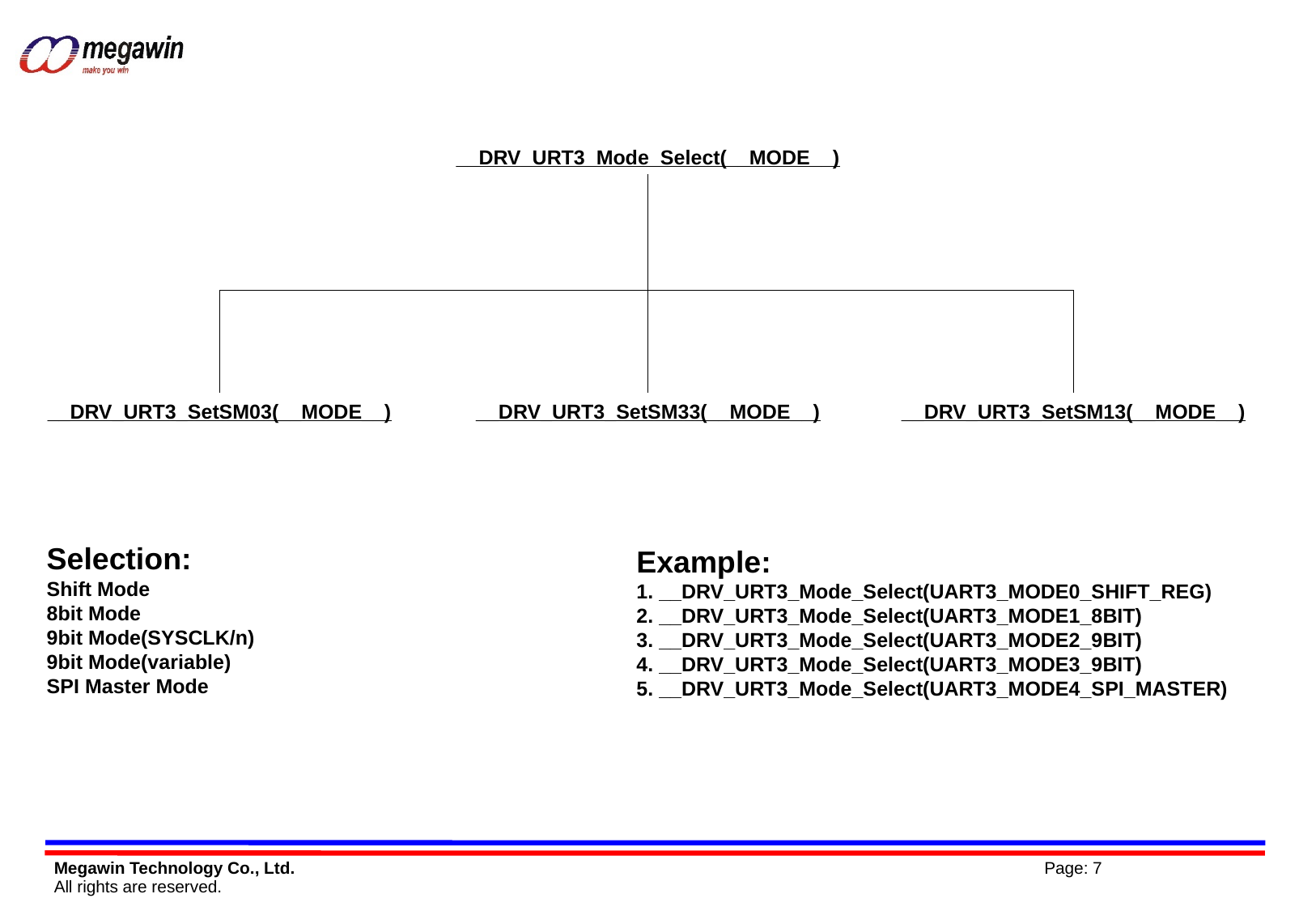

__DRV_URT3_Mode_Select(__MODE__)
__DRV_URT3_SetSM33(__MODE__)
__DRV_URT3_SetSM13(__MODE__)
__DRV_URT3_SetSM03(__MODE__)
Selection:
Shift Mode
8bit Mode
9bit Mode(SYSCLK/n)
9bit Mode(variable)
SPI Master Mode
Example:
1. __DRV_URT3_Mode_Select(UART3_MODE0_SHIFT_REG)
2. __DRV_URT3_Mode_Select(UART3_MODE1_8BIT)
3. __DRV_URT3_Mode_Select(UART3_MODE2_9BIT)
4. __DRV_URT3_Mode_Select(UART3_MODE3_9BIT)
5. __DRV_URT3_Mode_Select(UART3_MODE4_SPI_MASTER)